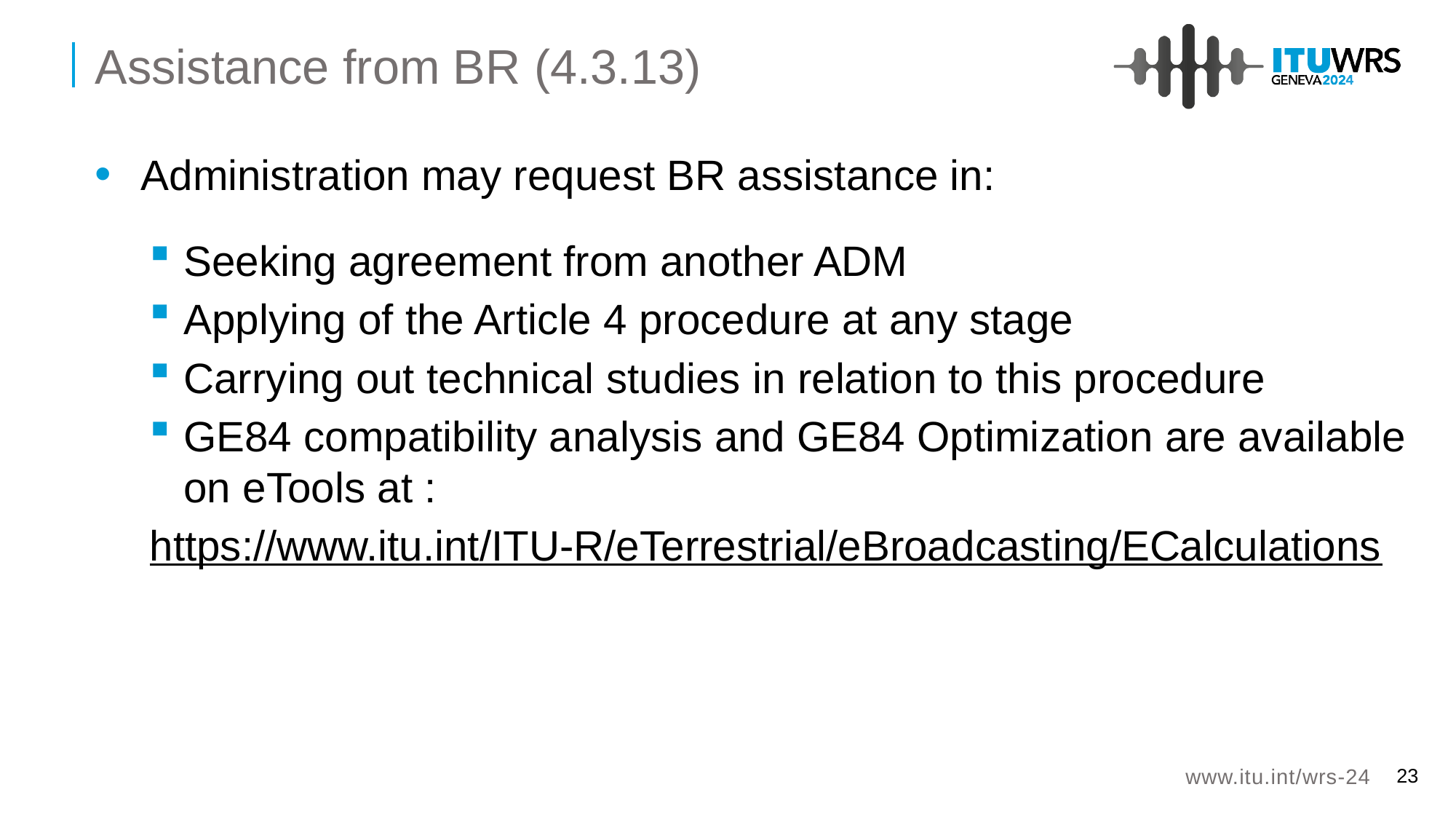

Assistance from BR (4.3.13)

 Administration may request BR assistance in:
Seeking agreement from another ADM
Applying of the Article 4 procedure at any stage
Carrying out technical studies in relation to this procedure
GE84 compatibility analysis and GE84 Optimization are available on eTools at :
https://www.itu.int/ITU-R/eTerrestrial/eBroadcasting/ECalculations